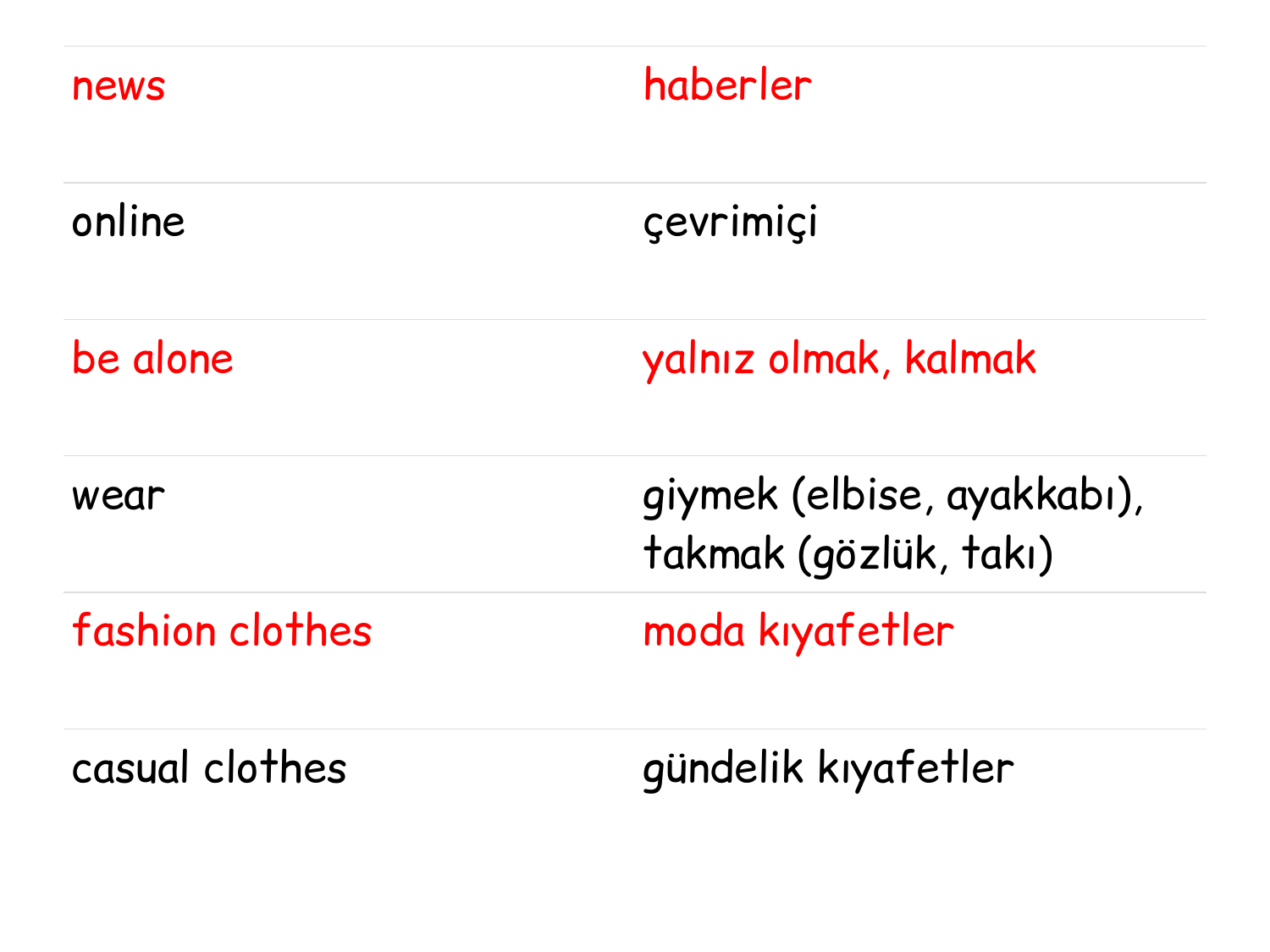

#
| news | haberler |
| --- | --- |
| online | çevrimiçi |
| be alone | yalnız olmak, kalmak |
| wear | giymek (elbise, ayakkabı), takmak (gözlük, takı) |
| fashion clothes | moda kıyafetler |
| casual clothes | gündelik kıyafetler |